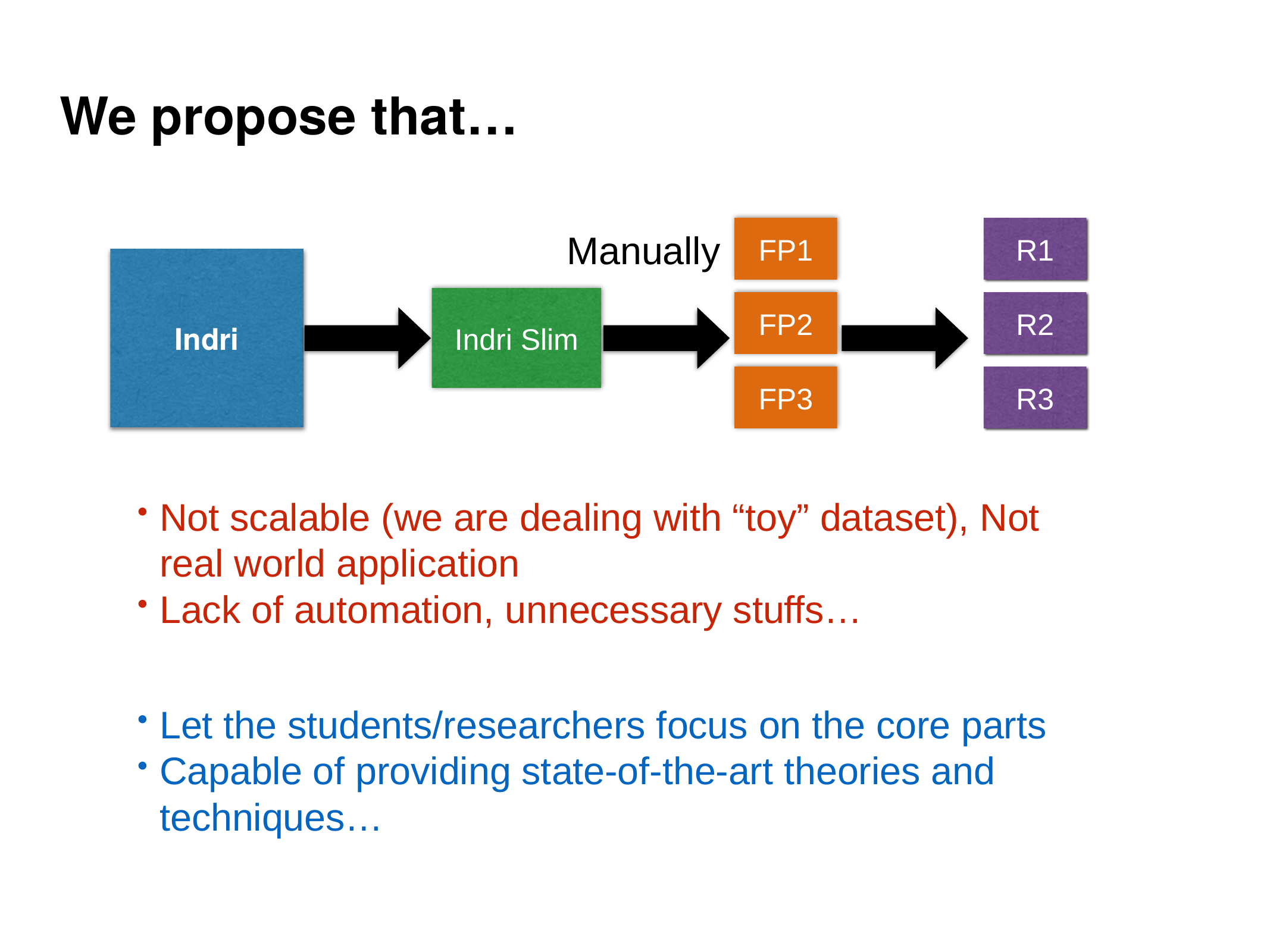

# We propose that…
FP1
R1
Manually
Indri
Indri Slim
FP2
R2

FP3
R3
Not scalable (we are dealing with “toy” dataset), Not real world application
Lack of automation, unnecessary stuffs…
Let the students/researchers focus on the core parts
Capable of providing state-of-the-art theories and techniques…
32